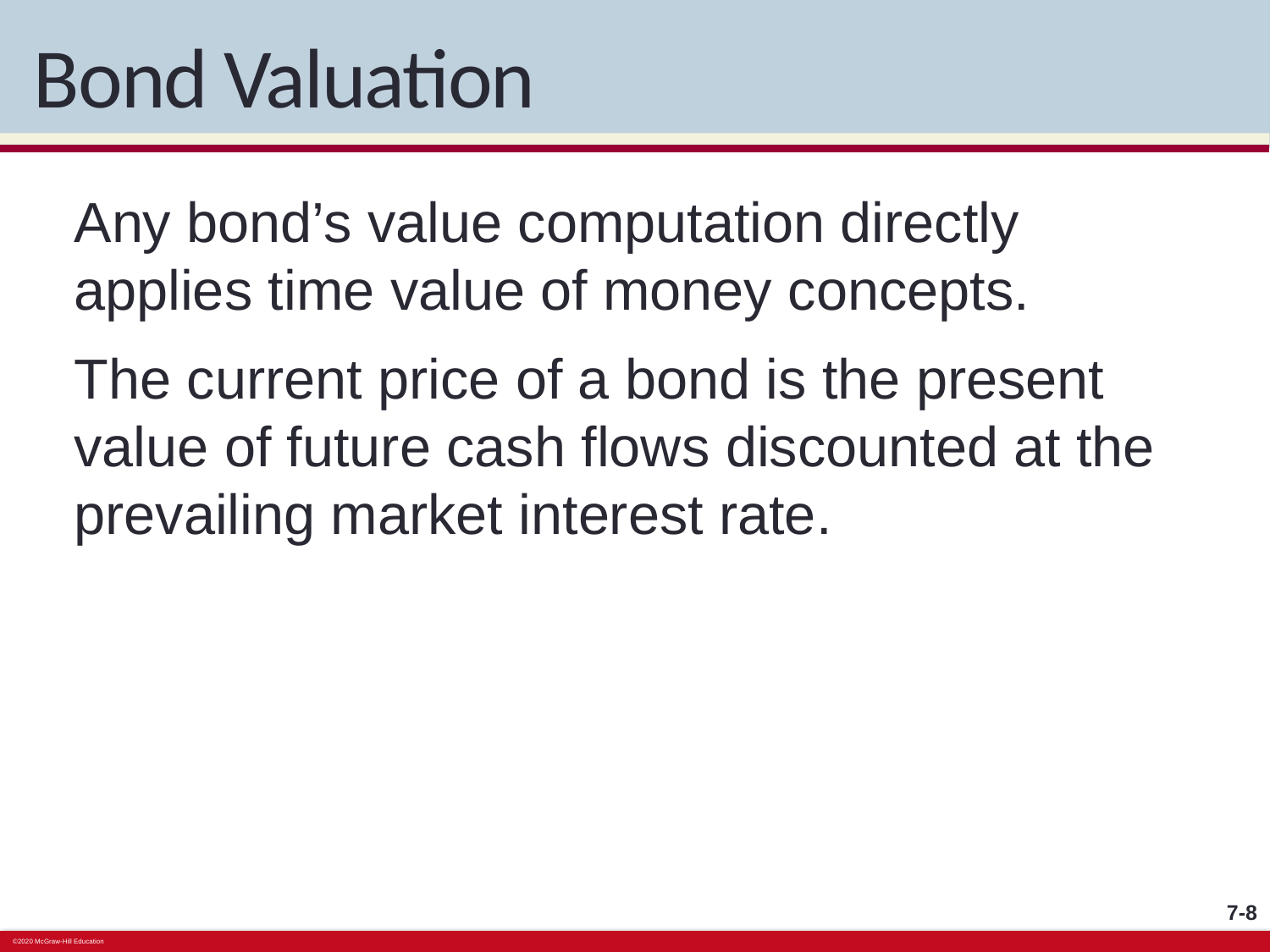

# Bond Valuation
Any bond’s value computation directly applies time value of money concepts.
The current price of a bond is the present value of future cash flows discounted at the prevailing market interest rate.